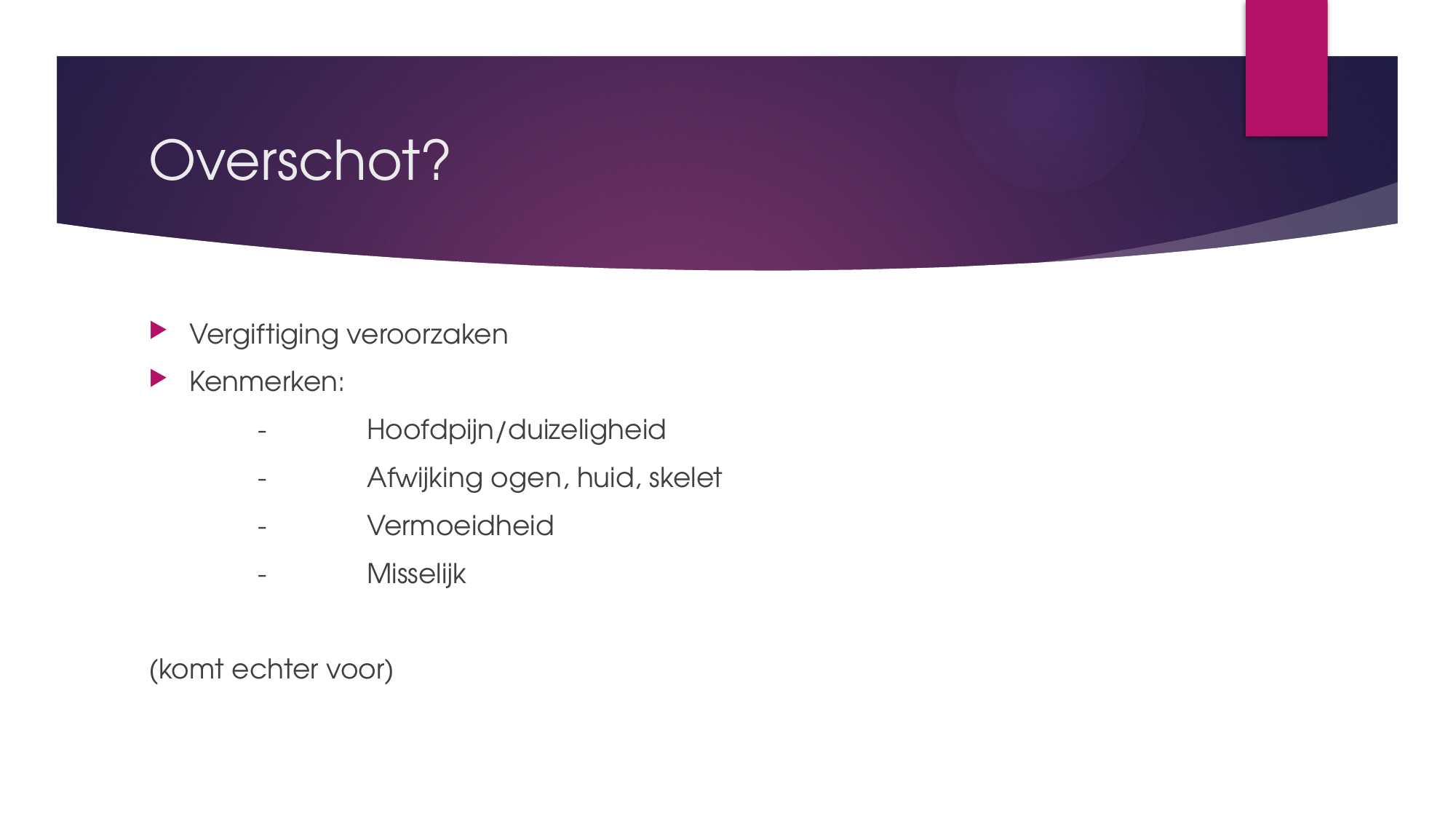

# Overschot?
Vergiftiging veroorzaken
Kenmerken:
	-	Hoofdpijn/duizeligheid
	-	Afwijking ogen, huid, skelet
	-	Vermoeidheid
	- 	Misselijk

(komt echter voor)